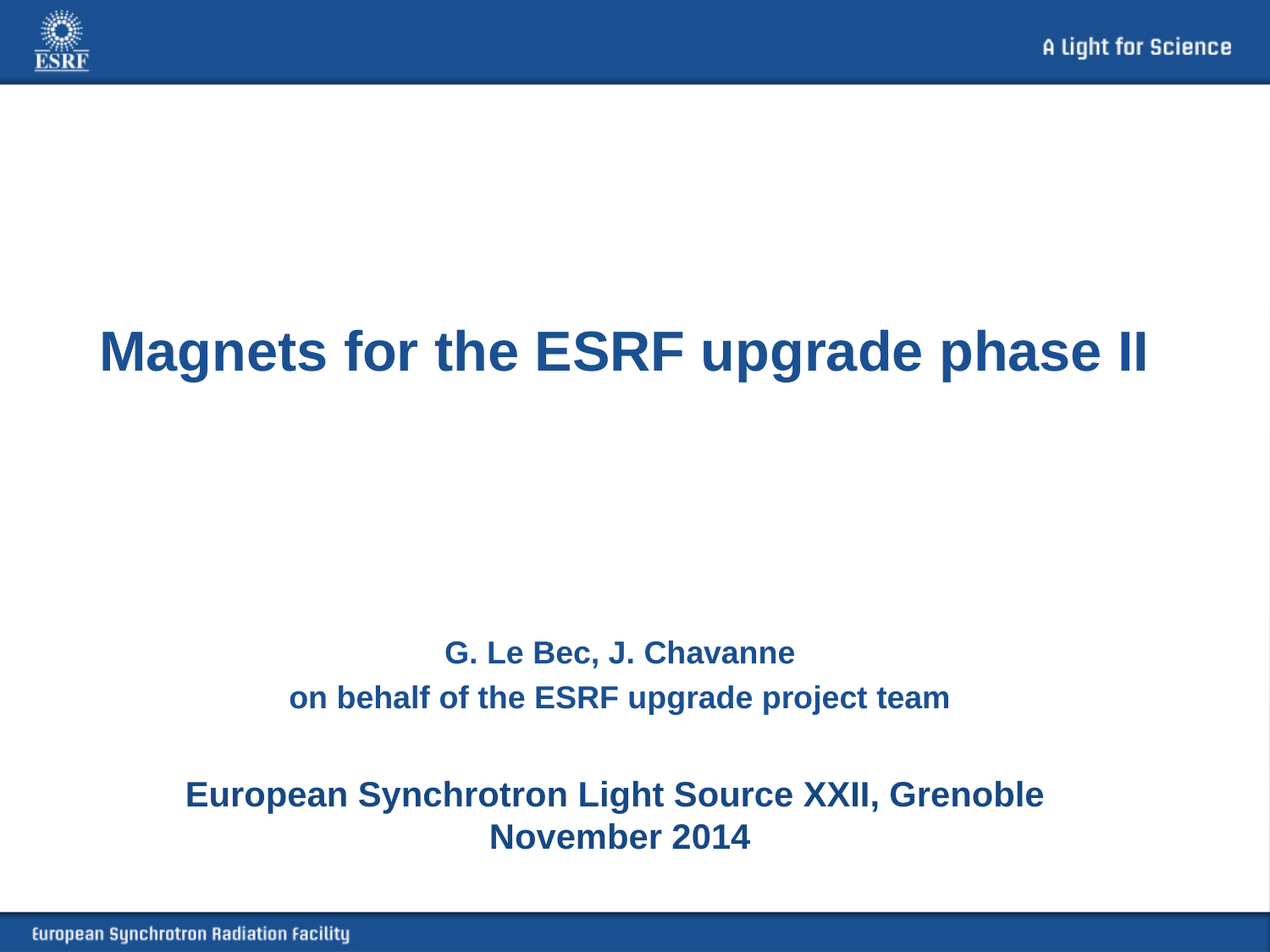

# Magnets for the ESRF upgrade phase II
G. Le Bec, J. Chavanne
on behalf of the ESRF upgrade project team

European Synchrotron Light Source XXII, Grenoble  November 2014